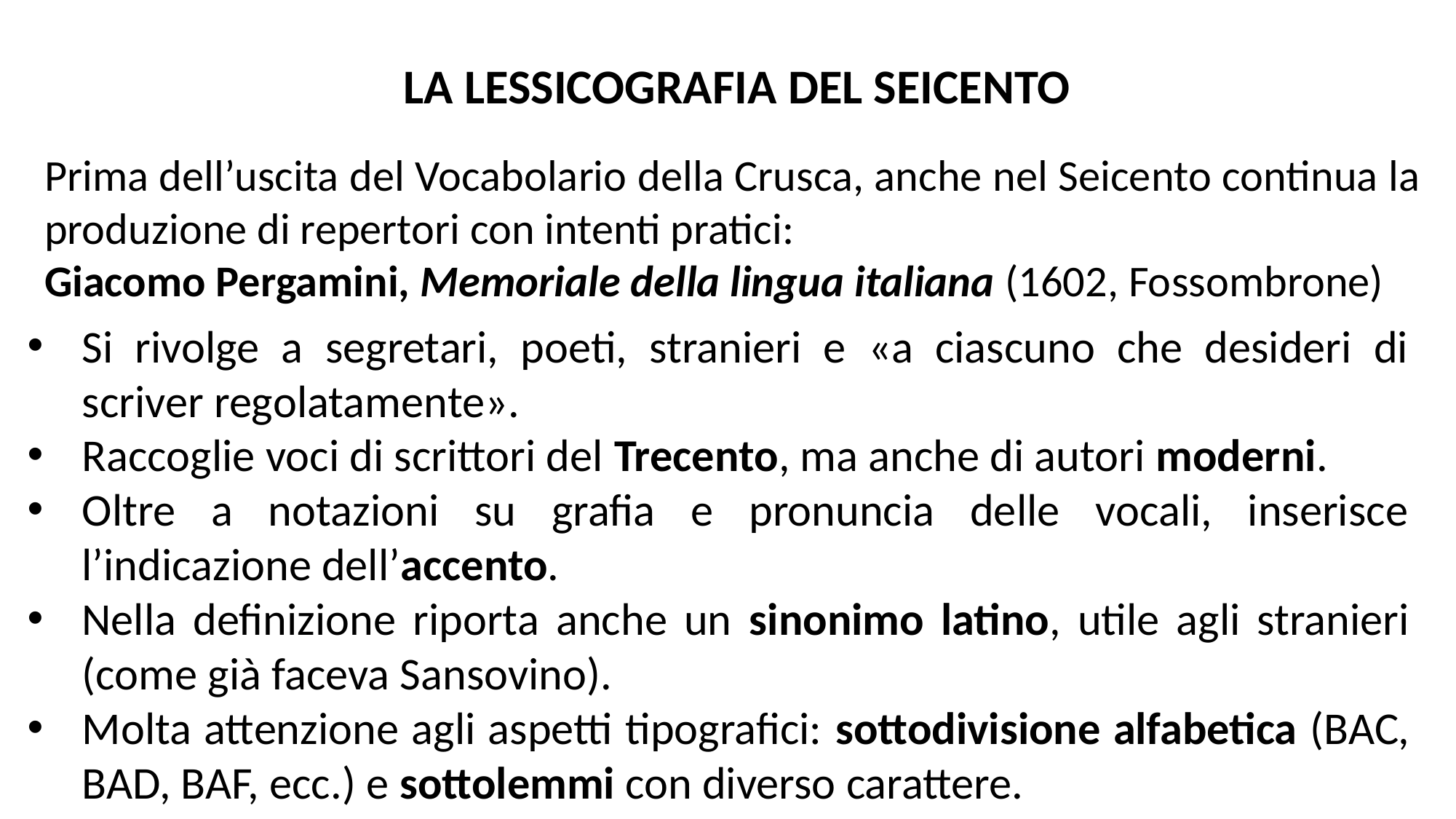

LA LESSICOGRAFIA DEL SEICENTO
Prima dell’uscita del Vocabolario della Crusca, anche nel Seicento continua la produzione di repertori con intenti pratici:
Giacomo Pergamini, Memoriale della lingua italiana (1602, Fossombrone)
Si rivolge a segretari, poeti, stranieri e «a ciascuno che desideri di scriver regolatamente».
Raccoglie voci di scrittori del Trecento, ma anche di autori moderni.
Oltre a notazioni su grafia e pronuncia delle vocali, inserisce l’indicazione dell’accento.
Nella definizione riporta anche un sinonimo latino, utile agli stranieri (come già faceva Sansovino).
Molta attenzione agli aspetti tipografici: sottodivisione alfabetica (BAC, BAD, BAF, ecc.) e sottolemmi con diverso carattere.